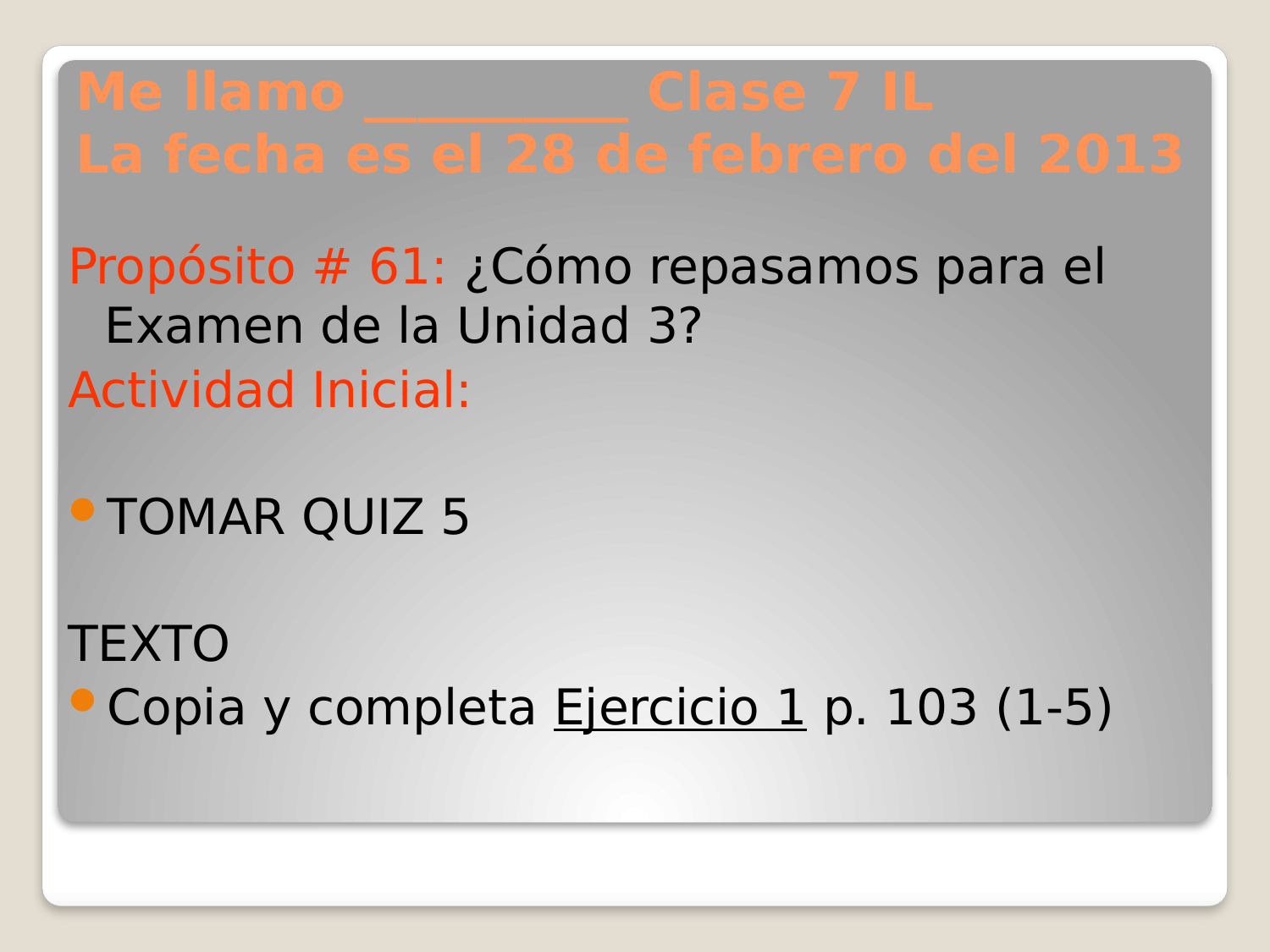

# Me llamo __________ Clase 7 IL La fecha es el 28 de febrero del 2013
Propósito # 61: ¿Cómo repasamos para el Examen de la Unidad 3?
Actividad Inicial:

TOMAR QUIZ 5

TEXTO
Copia y completa Ejercicio 1 p. 103 (1-5)